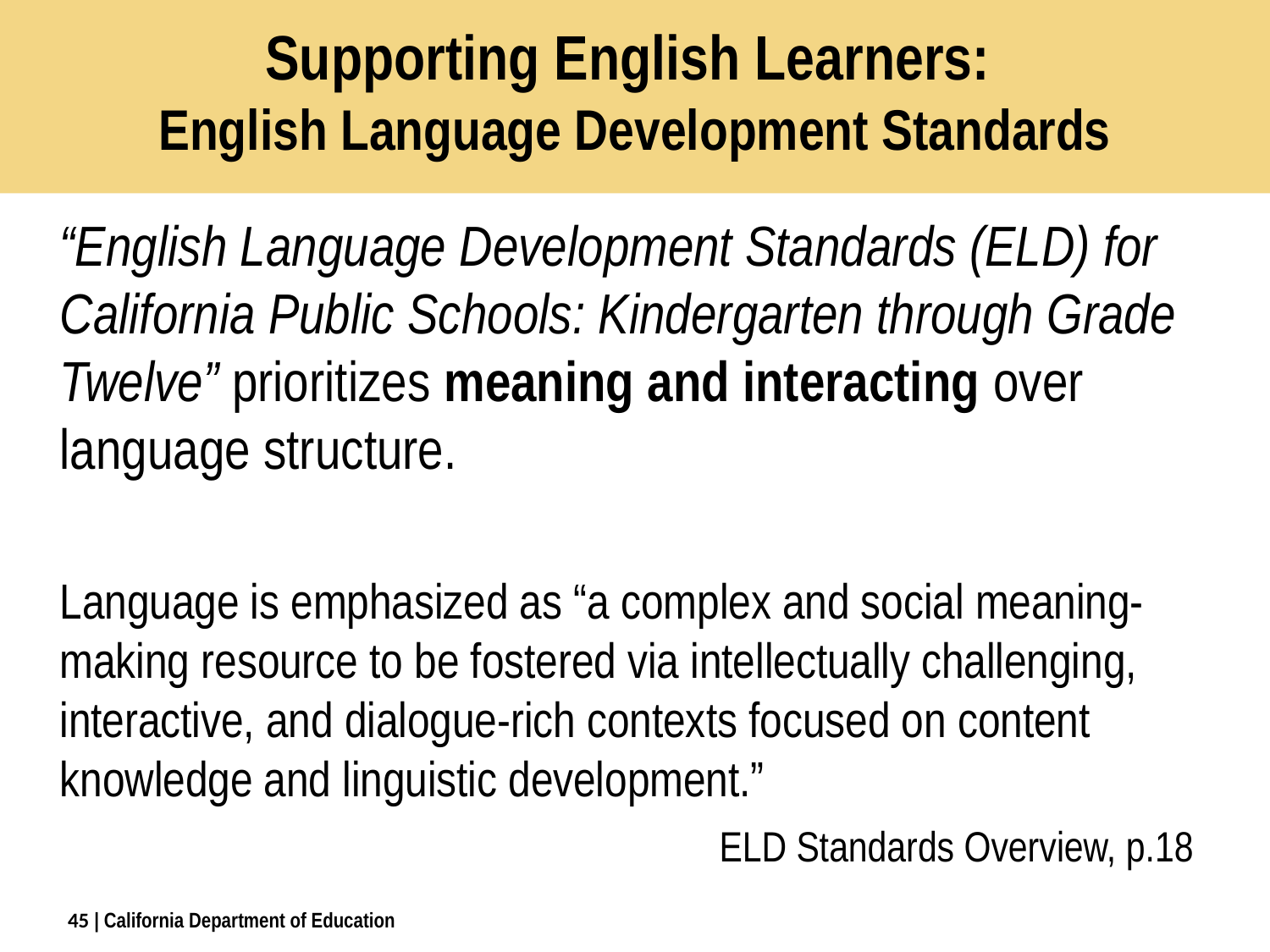

# Supporting English Learners: English Language Development Standards
“English Language Development Standards (ELD) for California Public Schools: Kindergarten through Grade Twelve” prioritizes meaning and interacting over language structure.

Language is emphasized as “a complex and social meaning-making resource to be fostered via intellectually challenging, interactive, and dialogue-rich contexts focused on content knowledge and linguistic development.”
ELD Standards Overview, p.18

45
| California Department of Education